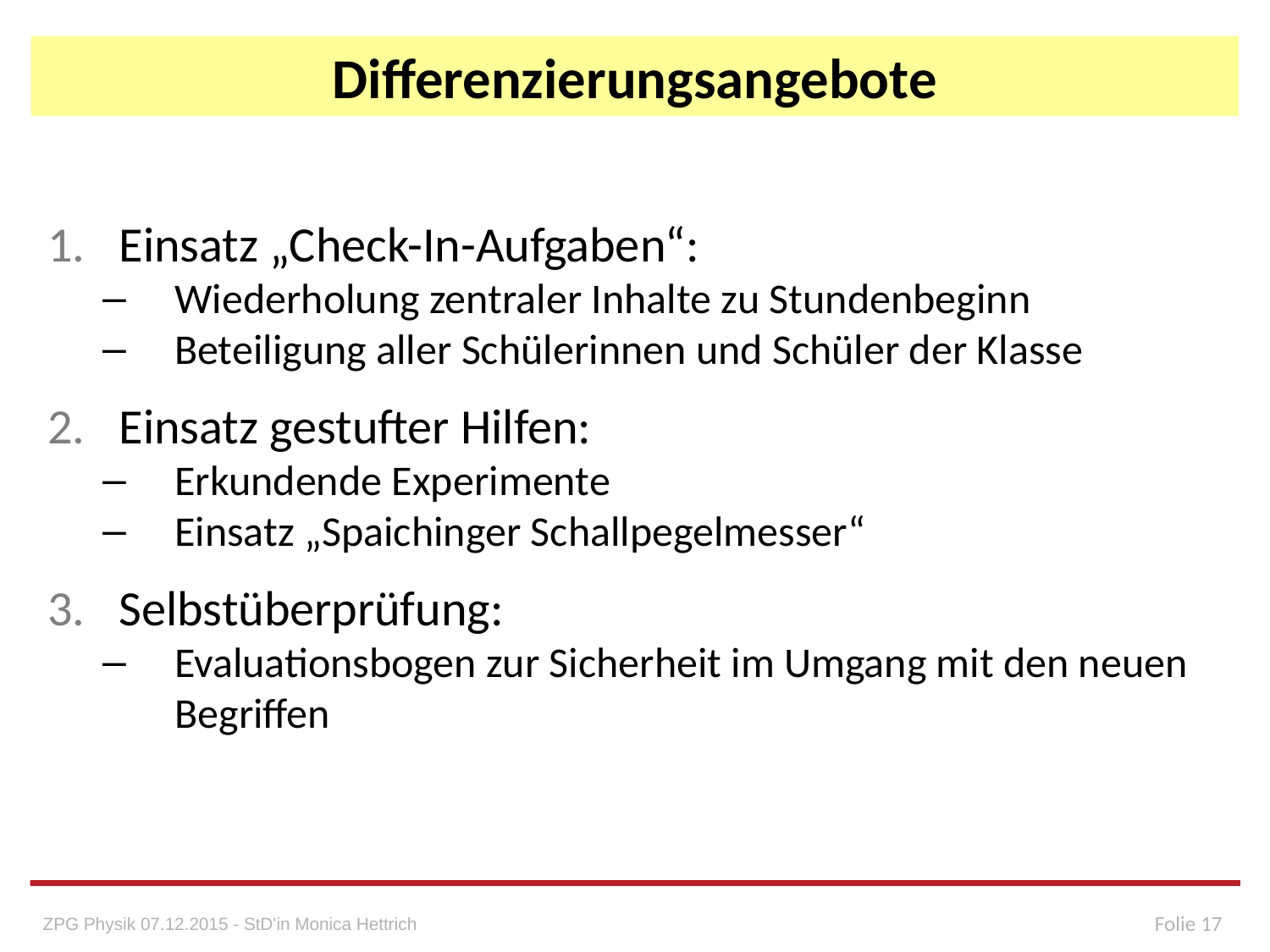

# Differenzierungsangebote
Einsatz „Check-In-Aufgaben“:
Wiederholung zentraler Inhalte zu Stundenbeginn
Beteiligung aller Schülerinnen und Schüler der Klasse
Einsatz gestufter Hilfen:
Erkundende Experimente
Einsatz „Spaichinger Schallpegelmesser“
Selbstüberprüfung:
Evaluationsbogen zur Sicherheit im Umgang mit den neuen Begriffen
Folie 17
ZPG Physik 07.12.2015 - StD'in Monica Hettrich